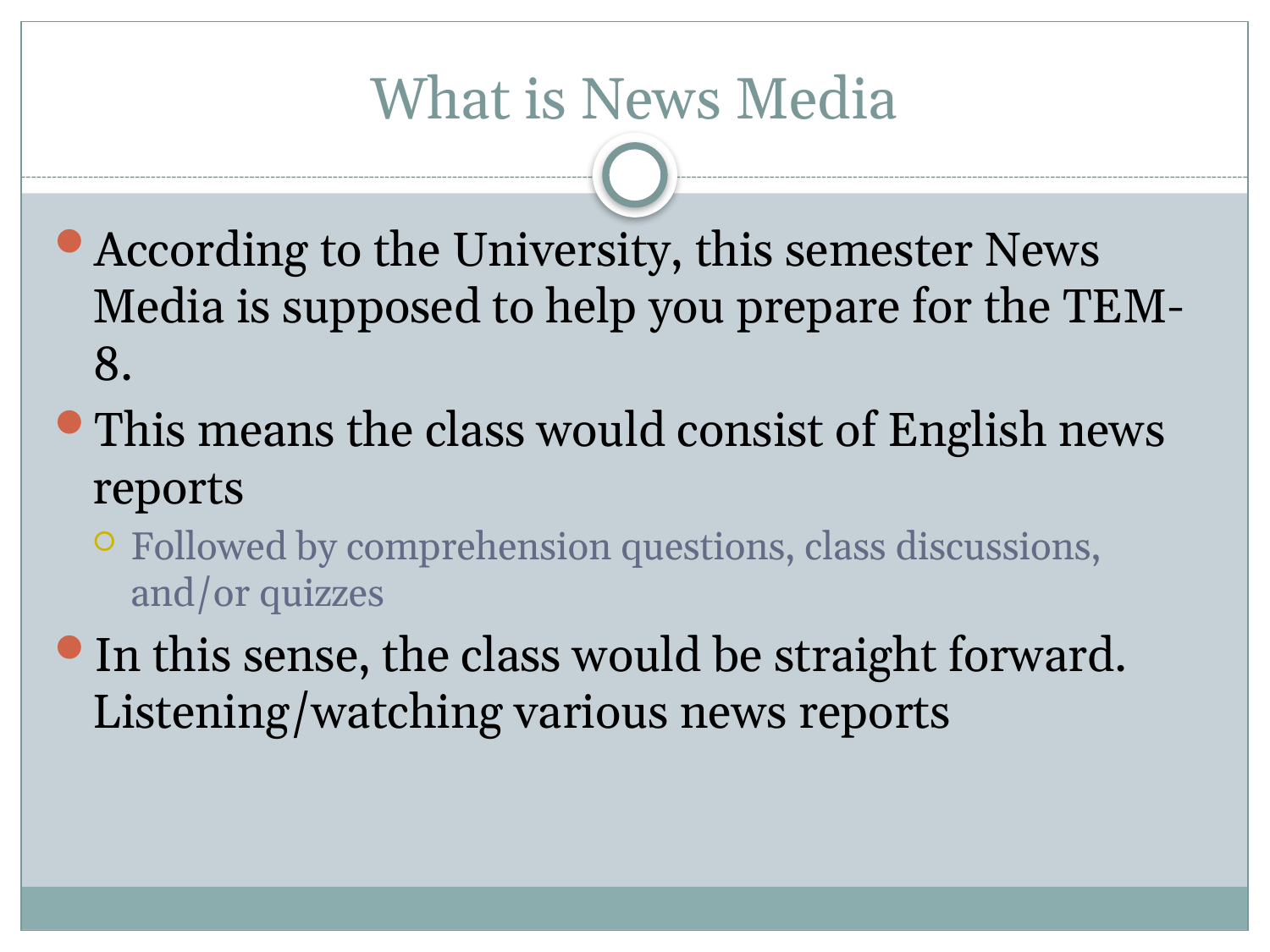

# What is News Media
According to the University, this semester News Media is supposed to help you prepare for the TEM-8.
This means the class would consist of English news reports
Followed by comprehension questions, class discussions, and/or quizzes
In this sense, the class would be straight forward. Listening/watching various news reports